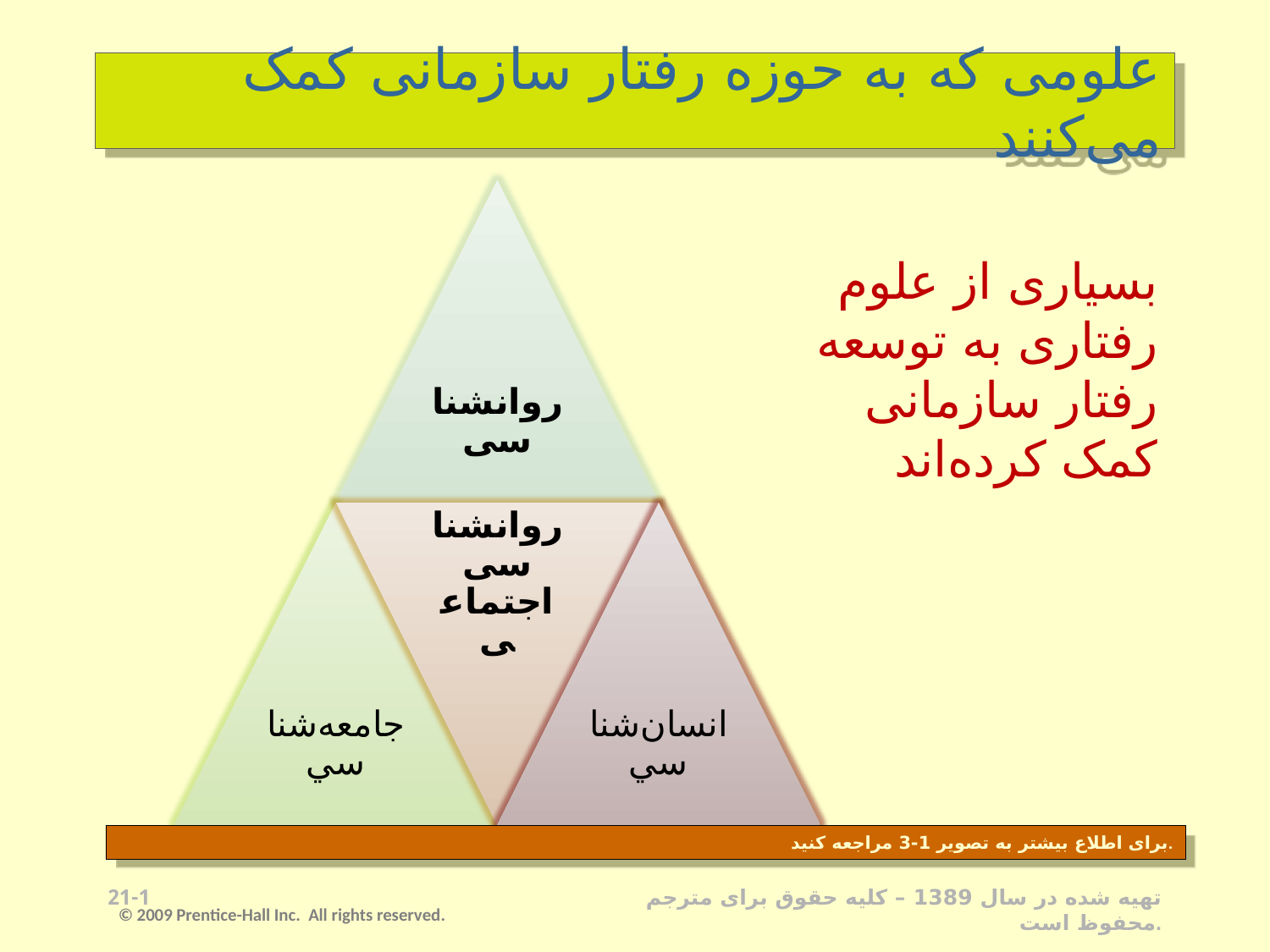

# علومی كه به حوزه رفتار سازمانی کمک می‌کنند
روانشناسی
جامعه‌شناسي
روانشناسی اجتماعی
انسان‌شناسي
بسیاری از علوم رفتاری به توسعه رفتار سازمانی کمک کرده‌اند
برای اطلاع بیشتر به تصویر 1-3 مراجعه کنید.
1-21
© 2009 Prentice-Hall Inc.  All rights reserved.